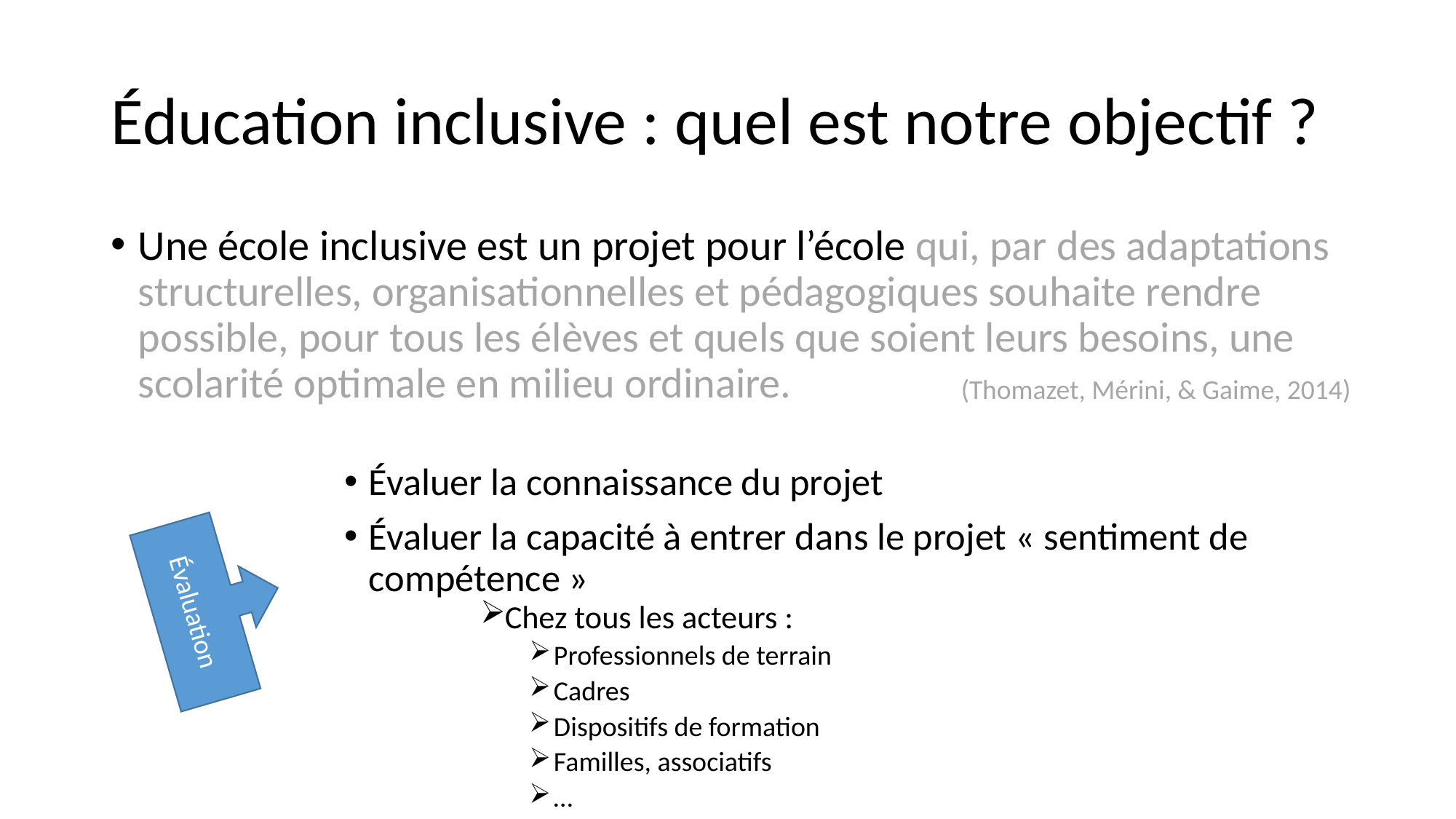

# Éducation inclusive : quel est notre objectif ?
Une école inclusive est un projet pour l’école qui, par des adaptations structurelles, organisationnelles et pédagogiques souhaite rendre possible, pour tous les élèves et quels que soient leurs besoins, une scolarité optimale en milieu ordinaire.
(Thomazet, Mérini, & Gaime, 2014)
Évaluer la connaissance du projet
Évaluer la capacité à entrer dans le projet « sentiment de compétence »
Évaluation
Chez tous les acteurs :
Professionnels de terrain
Cadres
Dispositifs de formation
Familles, associatifs
…